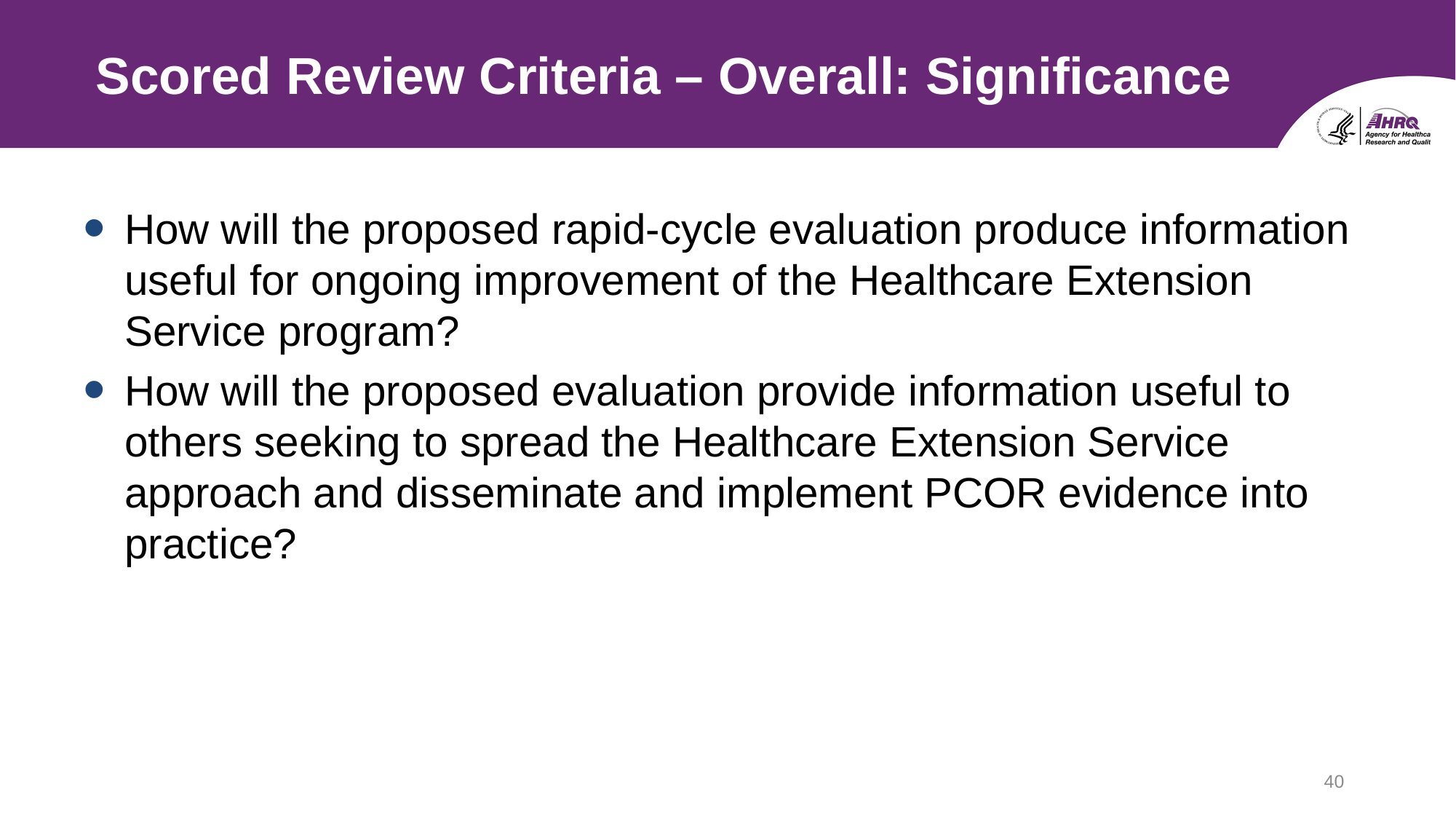

# Scored Review Criteria – Overall: Significance
How will the proposed rapid-cycle evaluation produce information useful for ongoing improvement of the Healthcare Extension Service program?
How will the proposed evaluation provide information useful to others seeking to spread the Healthcare Extension Service approach and disseminate and implement PCOR evidence into practice?
40